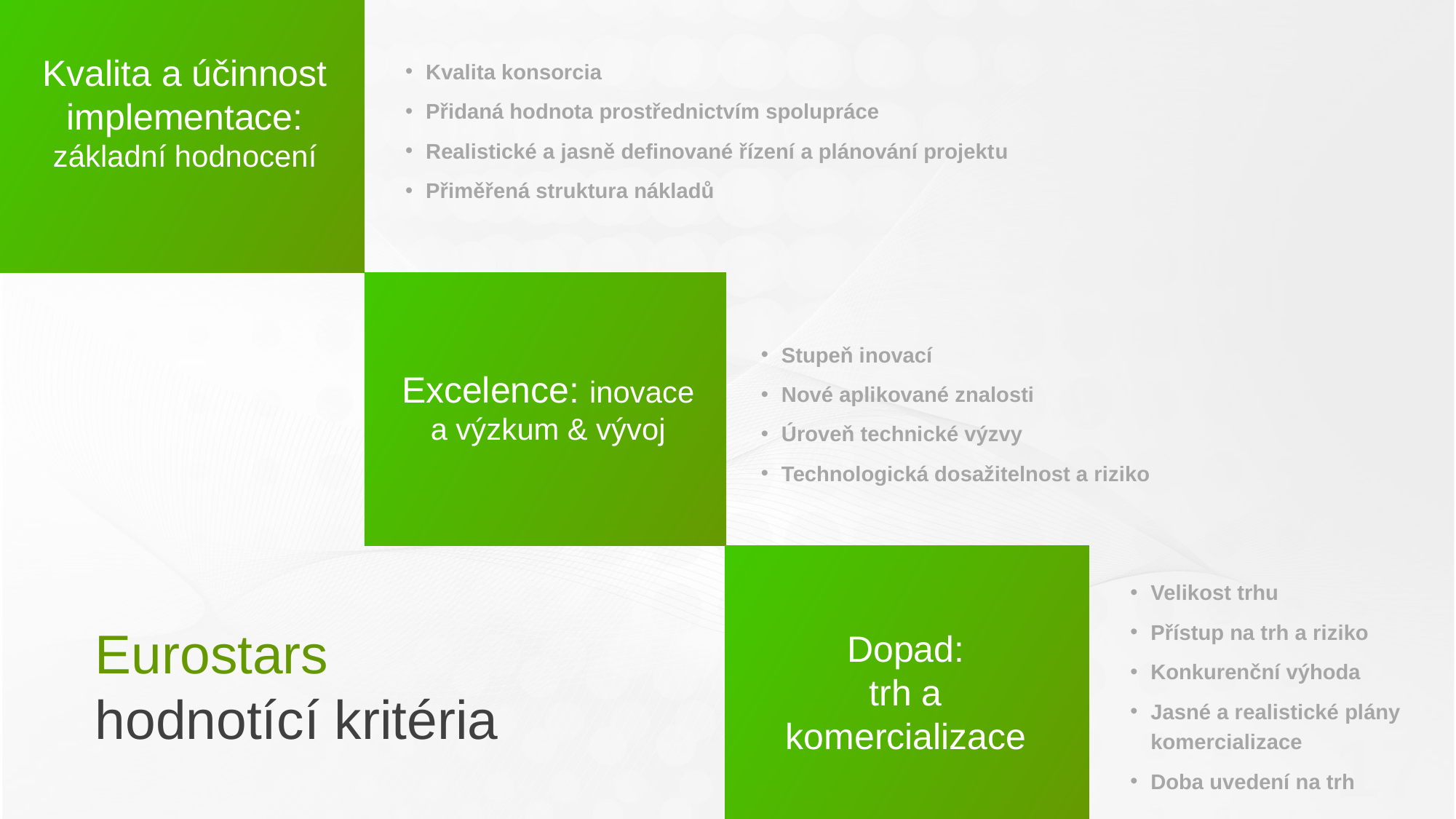

Kvalita a účinnost implementace: základní hodnocení
Kvalita konsorcia
Přidaná hodnota prostřednictvím spolupráce
Realistické a jasně definované řízení a plánování projektu
Přiměřená struktura nákladů

Stupeň inovací
Nové aplikované znalosti
Úroveň technické výzvy
Technologická dosažitelnost a riziko
Excelence: inovace a výzkum & vývoj

Velikost trhu
Přístup na trh a riziko
Konkurenční výhoda
Jasné a realistické plány komercializace
Doba uvedení na trh
Eurostars
hodnotící kritéria
Dopad:
trh a komercializace